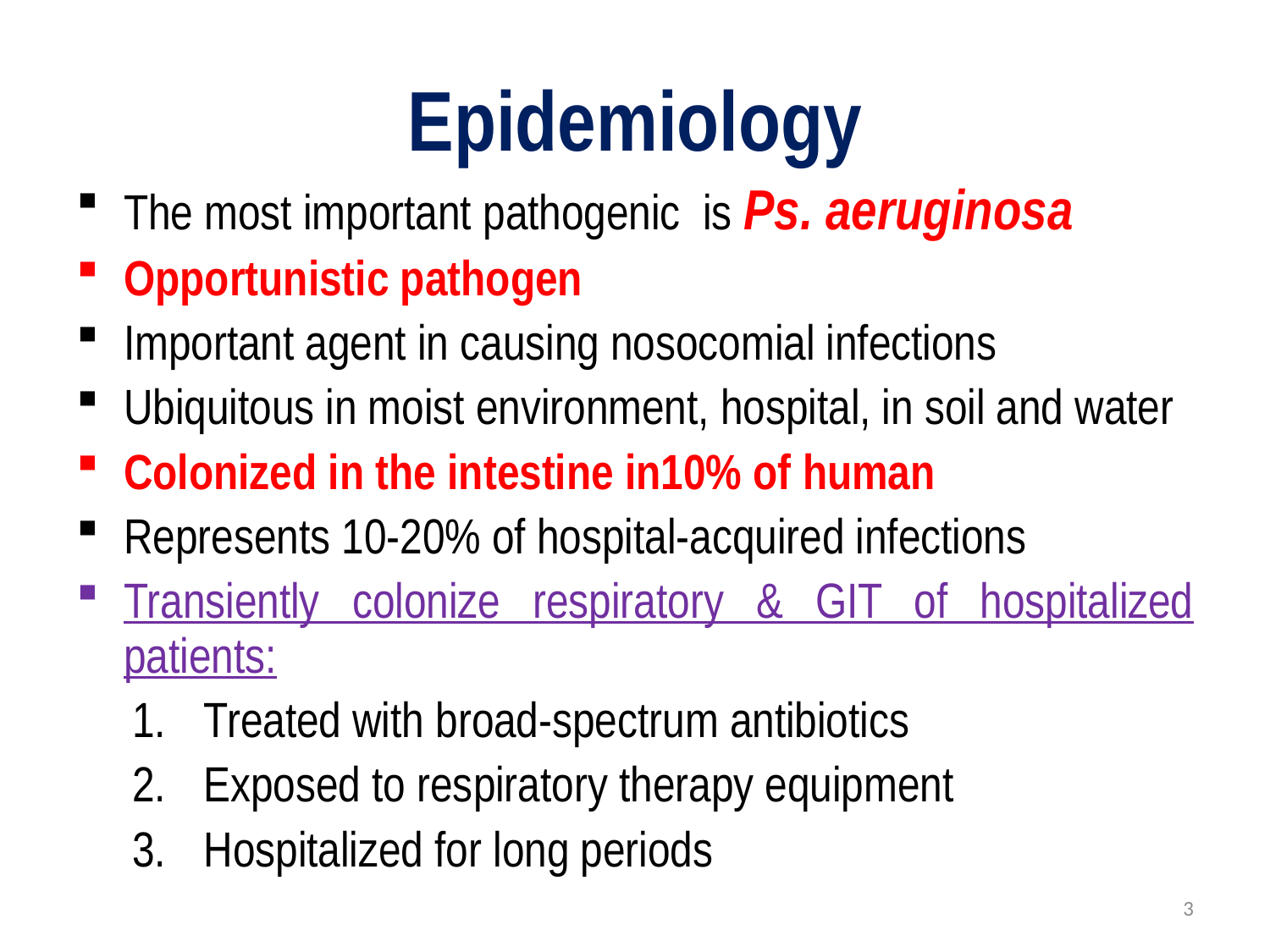

# Epidemiology
The most important pathogenic  is Ps. aeruginosa
Opportunistic pathogen
Important agent in causing nosocomial infections
Ubiquitous in moist environment, hospital, in soil and water
Colonized in the intestine in10% of human
Represents 10-20% of hospital-acquired infections
Transiently colonize respiratory & GIT of hospitalized patients:
Treated with broad-spectrum antibiotics
Exposed to respiratory therapy equipment
Hospitalized for long periods

3